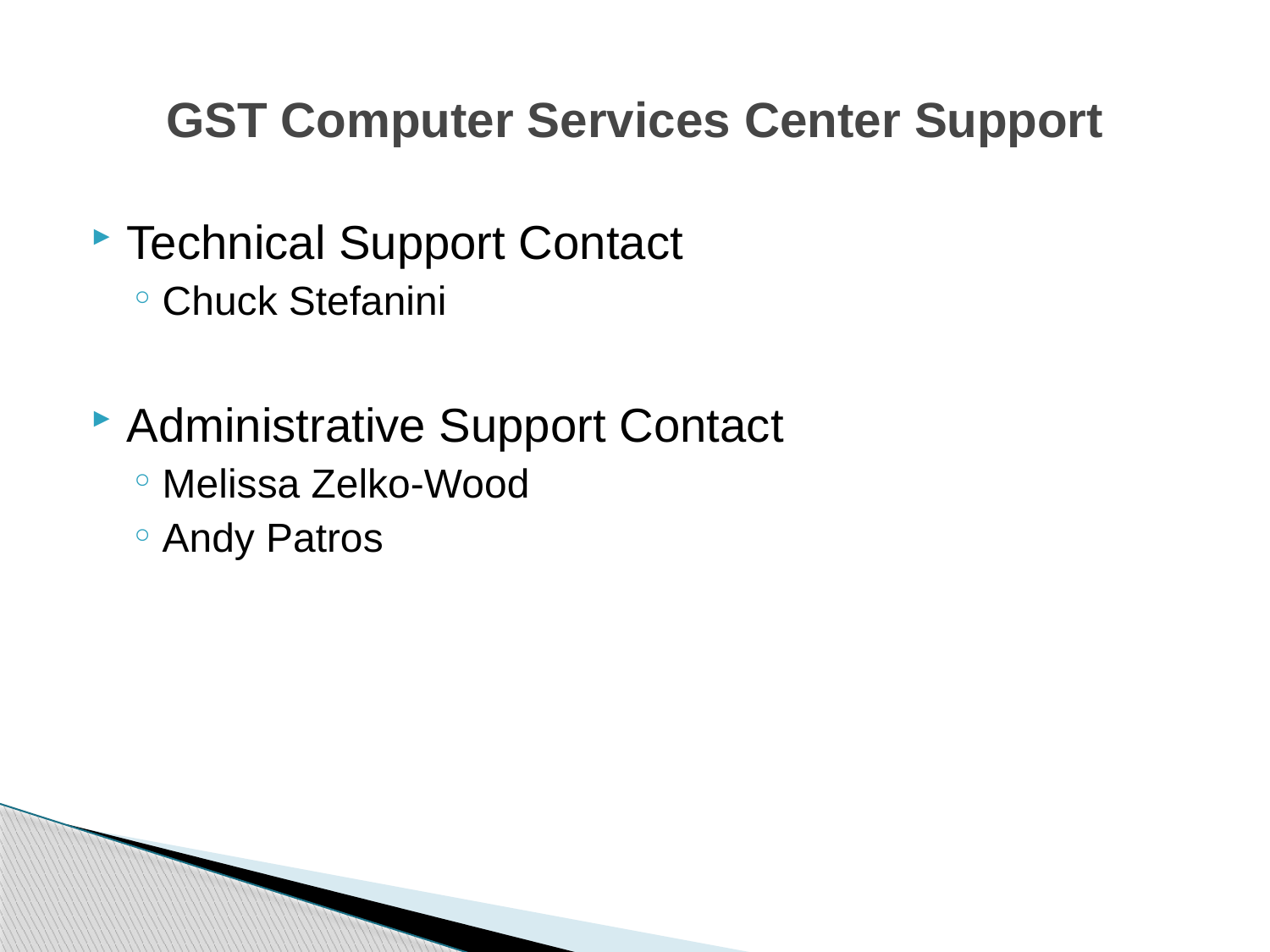

# GST Computer Services Center Support
Technical Support Contact
Chuck Stefanini

Administrative Support Contact
Melissa Zelko-Wood
Andy Patros